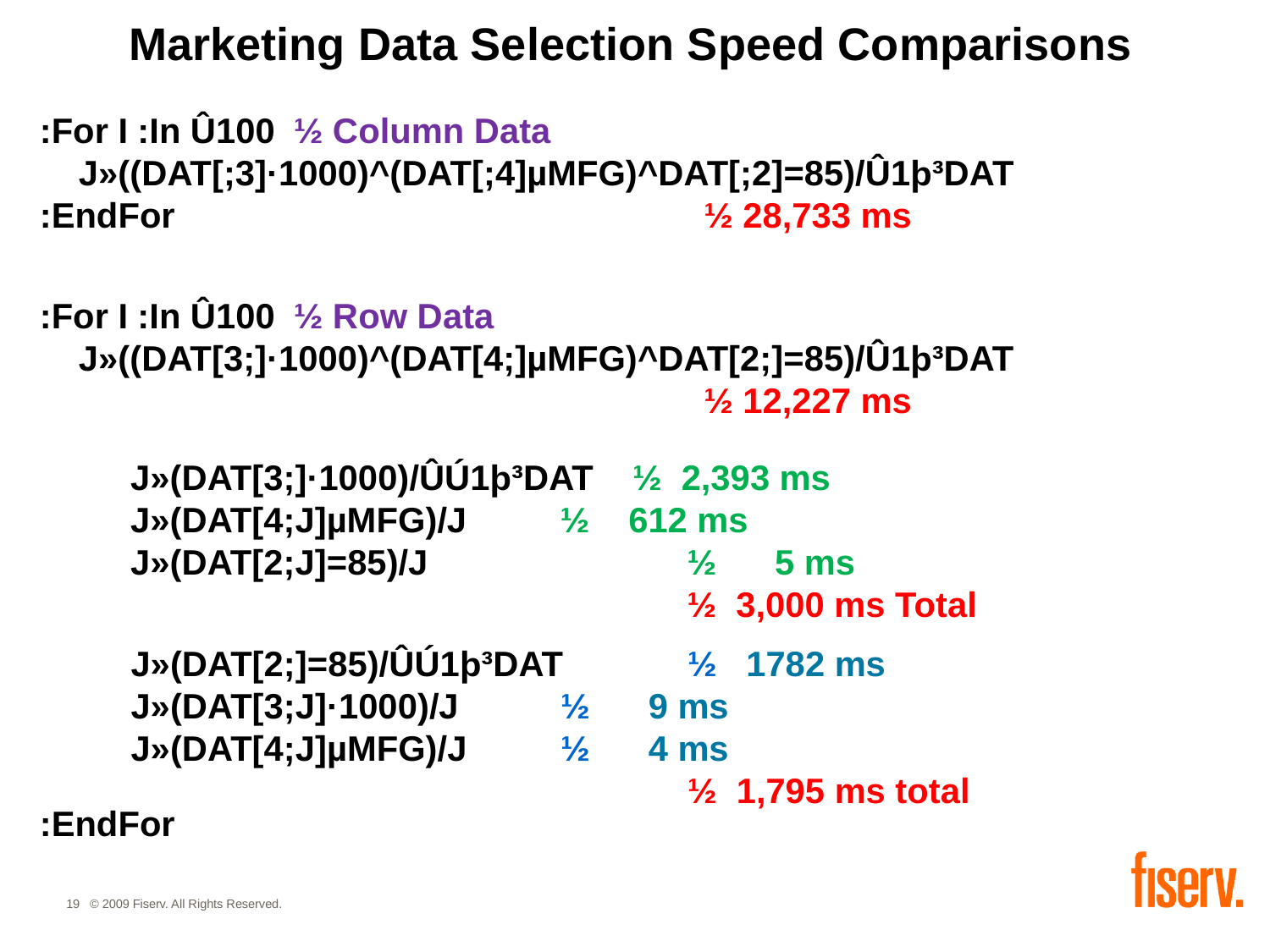

# Marketing Data Selection Speed Comparisons
:For I :In Û100	½ Column Data
    J»((DAT[;3]·1000)^(DAT[;4]µMFG)^DAT[;2]=85)/Û1þ³DAT
:EndFor    				   ½ 28,733 ms
:For I :In Û100	½ Row Data
    J»((DAT[3;]·1000)^(DAT[4;]µMFG)^DAT[2;]=85)/Û1þ³DAT
    					   ½ 12,227 ms

:EndFor
J»(DAT[3;]·1000)/ÛÚ1þ³DAT    ½  2,393 ms
J»(DAT[4;J]µMFG)/J 	     ½    612 ms
J»(DAT[2;J]=85)/J		     ½      5 ms
				     ½  3,000 ms Total
J»(DAT[2;]=85)/ÛÚ1þ³DAT	     ½   1782 ms
J»(DAT[3;J]·1000)/J	     ½      9 ms
J»(DAT[4;J]µMFG)/J	     ½      4 ms
				     ½  1,795 ms total